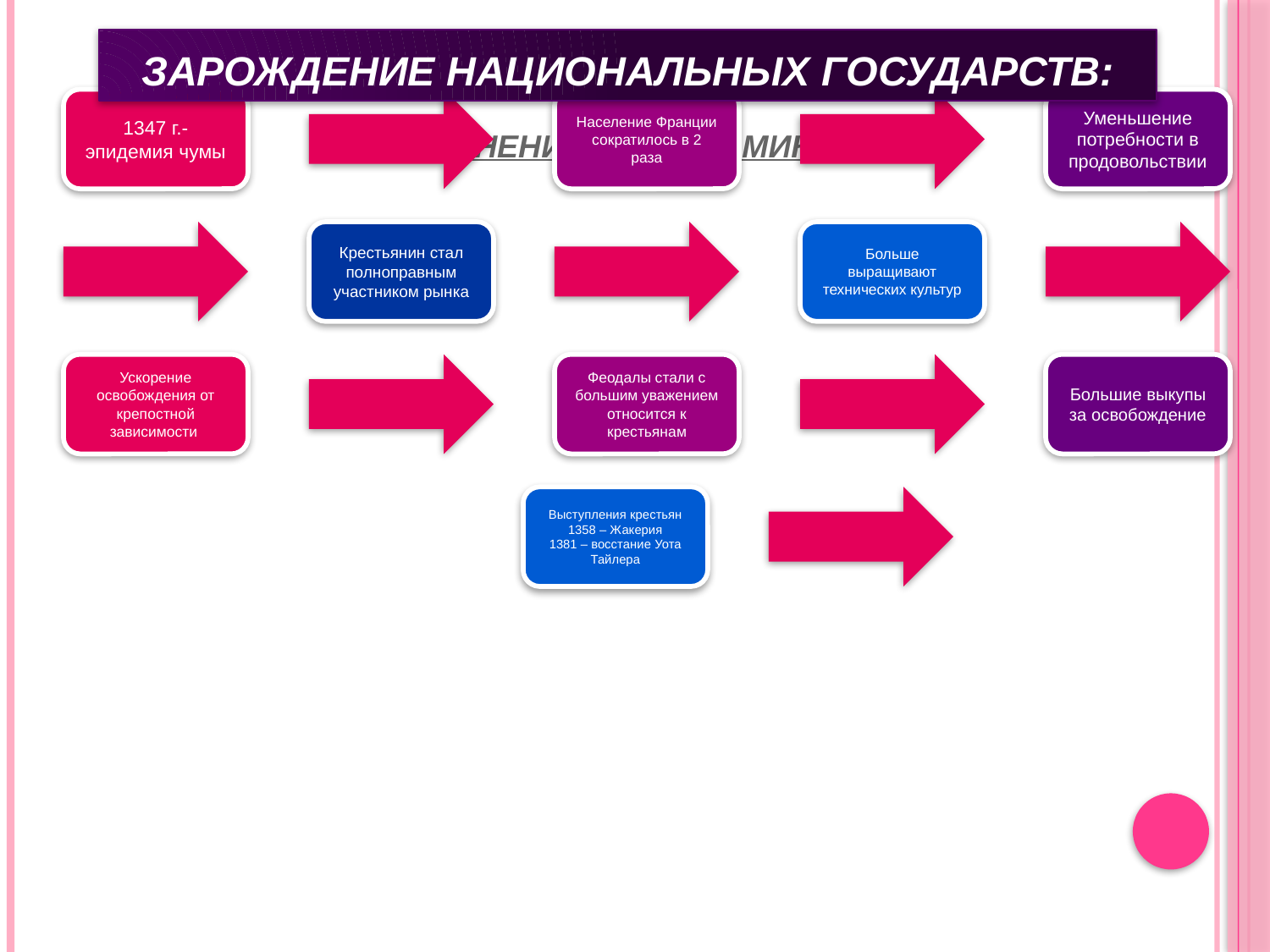

Зарождение национальных государств:
1347 г.- эпидемия чумы
Население Франции сократилось в 2 раза
Уменьшение потребности в продовольствии
Больше выращивают технических культур
Крестьянин стал полноправным участником рынка
Ускорение освобождения от крепостной зависимости
Феодалы стали с большим уважением относится к крестьянам
Большие выкупы за освобождение
Выступления крестьян
1358 – Жакерия
1381 – восстание Уота Тайлера
# Изменения в экономике